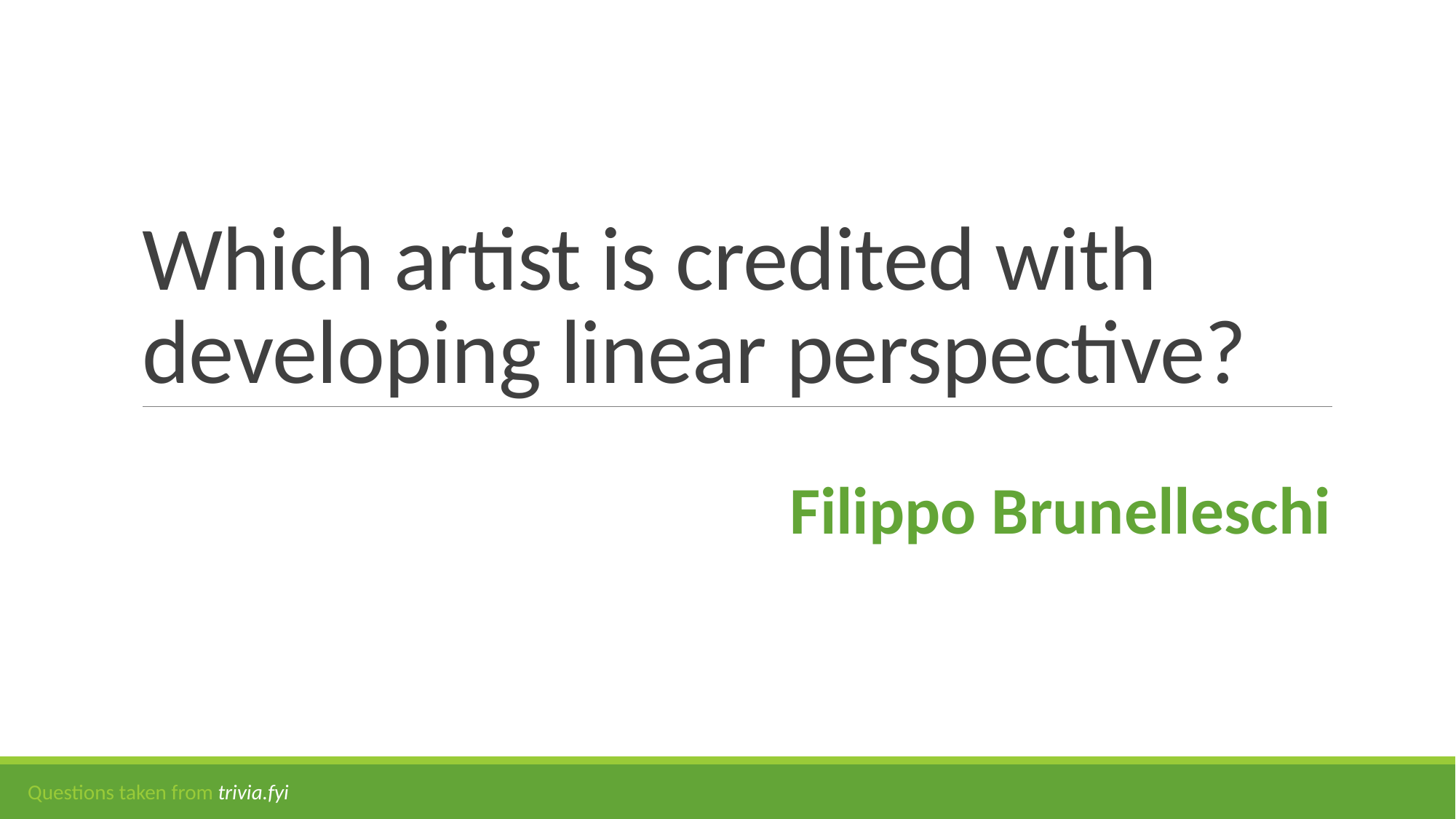

# Which artist is credited with developing linear perspective?
Filippo Brunelleschi